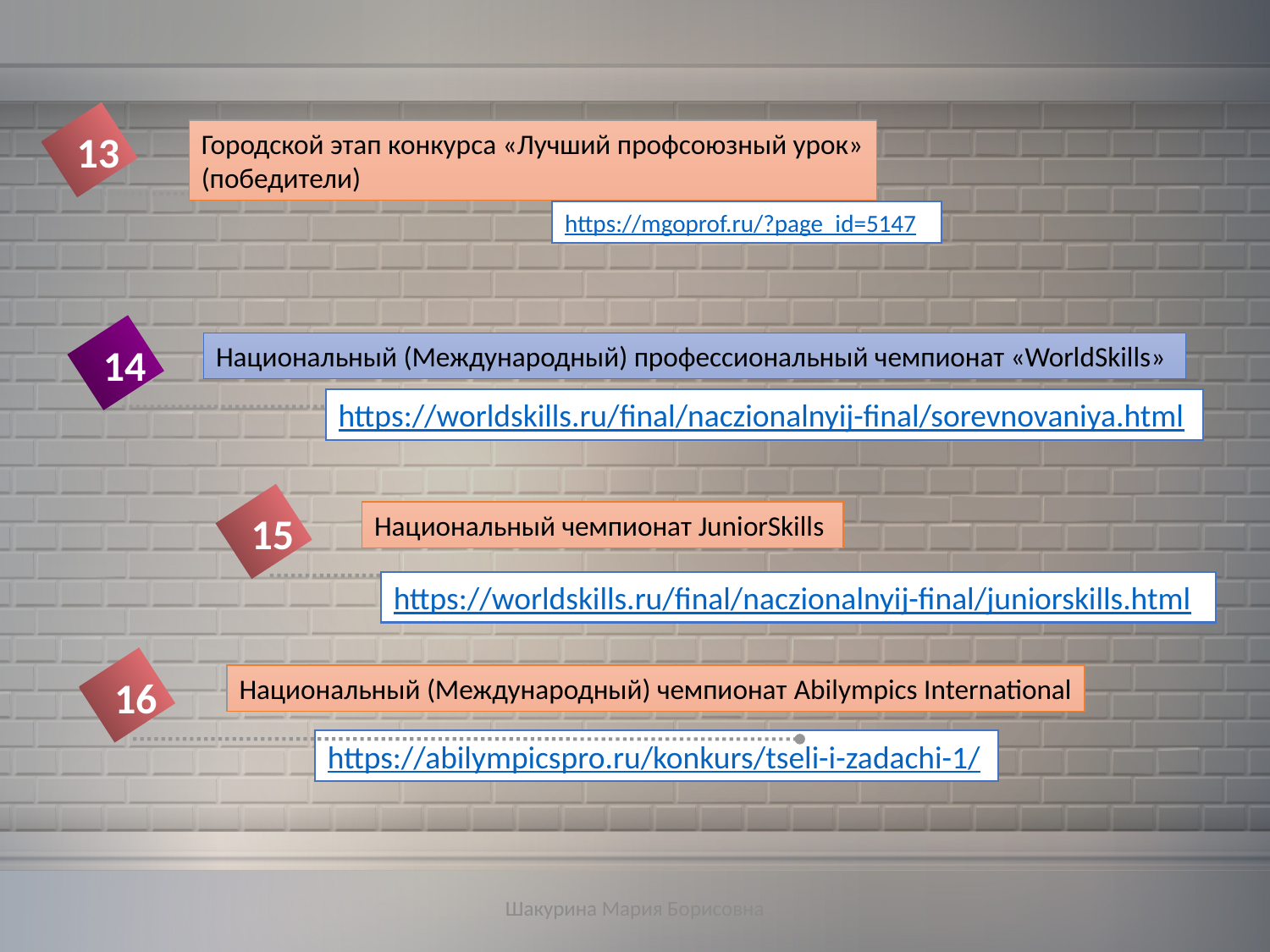

13
Городской этап конкурса «Лучший профсоюзный урок»
(победители)

https://mgoprof.ru/?page_id=5147

14
Национальный (Международный) профессиональный чемпионат «WorldSkills»

https://worldskills.ru/final/naczionalnyij-final/sorevnovaniya.html

15
Национальный чемпионат JuniorSkills

https://worldskills.ru/final/naczionalnyij-final/juniorskills.html

16
Национальный (Международный) чемпионат Abilympics International

https://abilympicspro.ru/konkurs/tseli-i-zadachi-1/
Шакурина Мария Борисовна